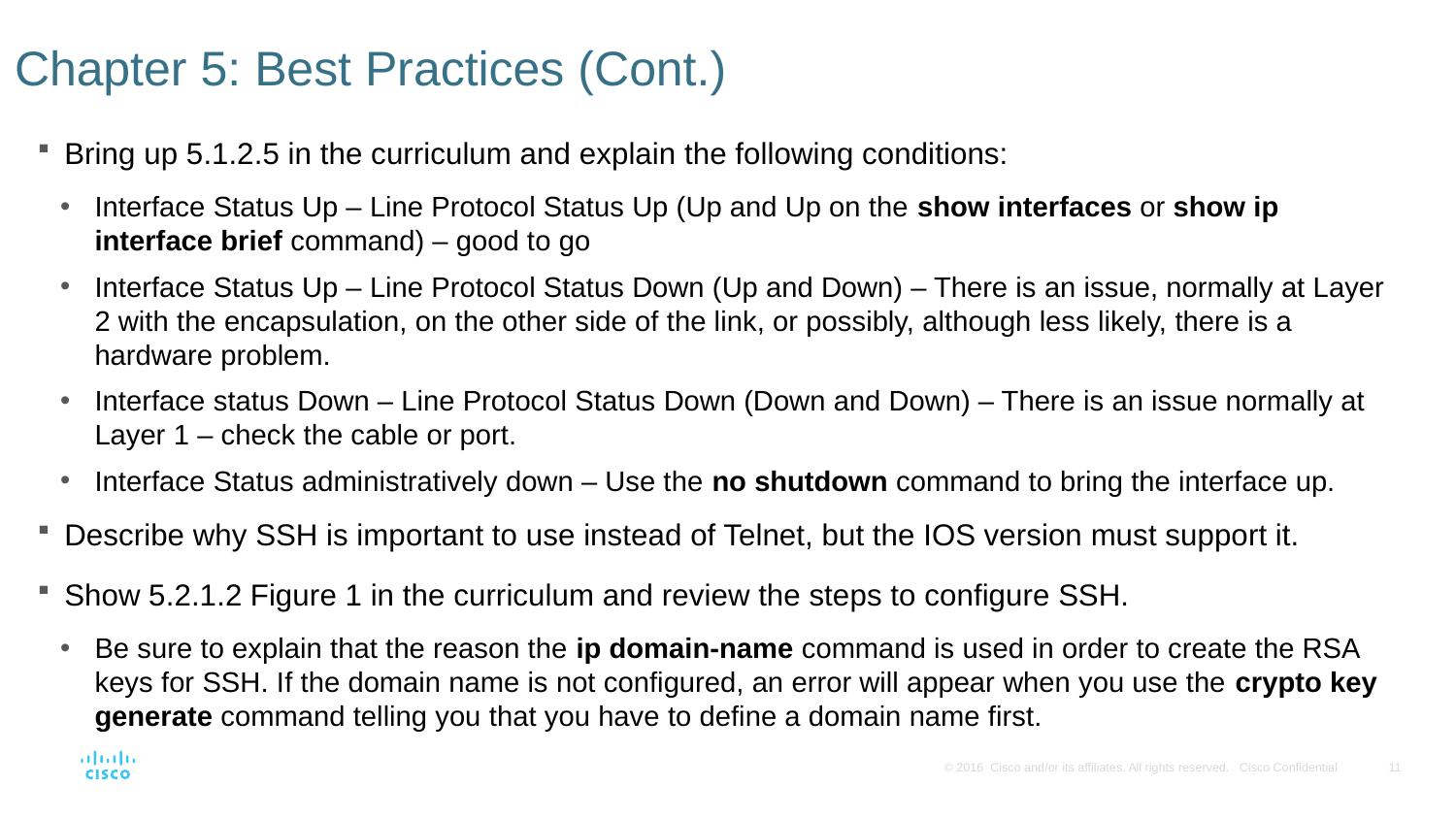

# Chapter 5: Best Practices (Cont.)
Bring up 5.1.2.5 in the curriculum and explain the following conditions:
Interface Status Up – Line Protocol Status Up (Up and Up on the show interfaces or show ip interface brief command) – good to go
Interface Status Up – Line Protocol Status Down (Up and Down) – There is an issue, normally at Layer 2 with the encapsulation, on the other side of the link, or possibly, although less likely, there is a hardware problem.
Interface status Down – Line Protocol Status Down (Down and Down) – There is an issue normally at Layer 1 – check the cable or port.
Interface Status administratively down – Use the no shutdown command to bring the interface up.
Describe why SSH is important to use instead of Telnet, but the IOS version must support it.
Show 5.2.1.2 Figure 1 in the curriculum and review the steps to configure SSH.
Be sure to explain that the reason the ip domain-name command is used in order to create the RSA keys for SSH. If the domain name is not configured, an error will appear when you use the crypto key generate command telling you that you have to define a domain name first.